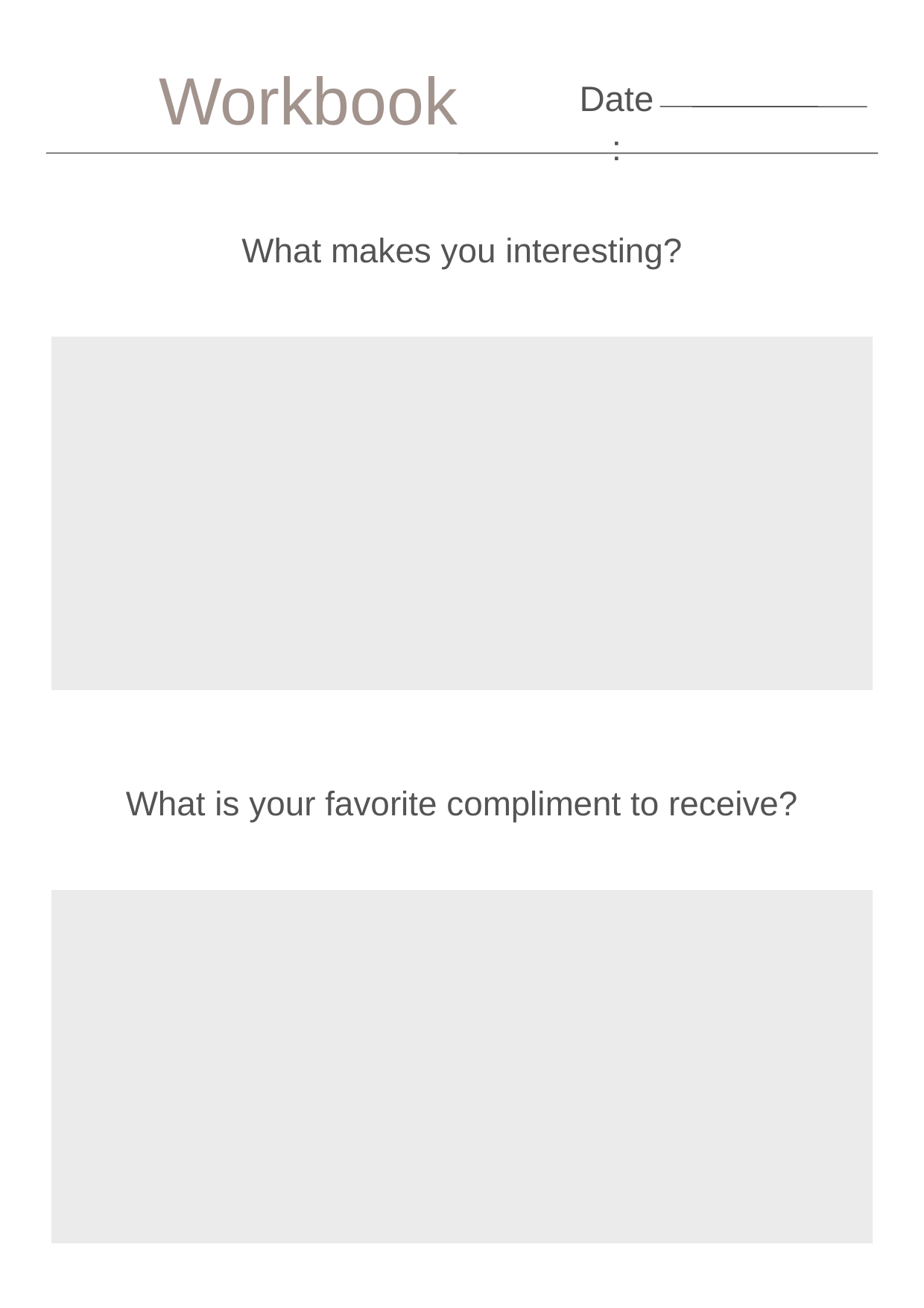

Workbook
Date:

What makes you interesting?

What is your favorite compliment to receive?